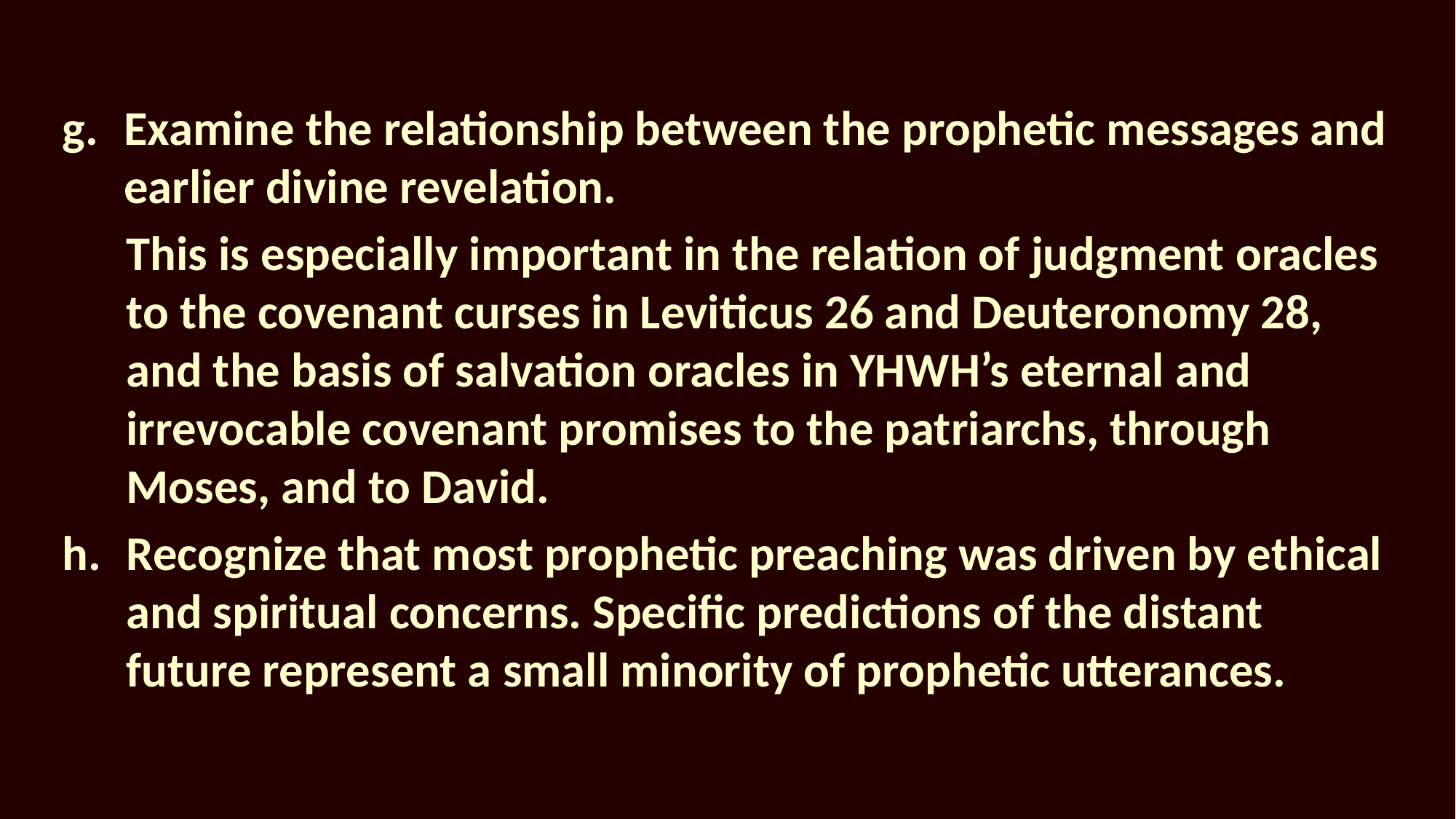

Examine the relationship between the prophetic messages and earlier divine revelation.
This is especially important in the relation of judgment oracles to the covenant curses in Leviticus 26 and Deuteronomy 28, and the basis of salvation oracles in YHWH’s eternal and irrevocable covenant promises to the patriarchs, through Moses, and to David.
h.	Recognize that most prophetic preaching was driven by ethical and spiritual concerns. Specific predictions of the distant future represent a small minority of prophetic utterances.